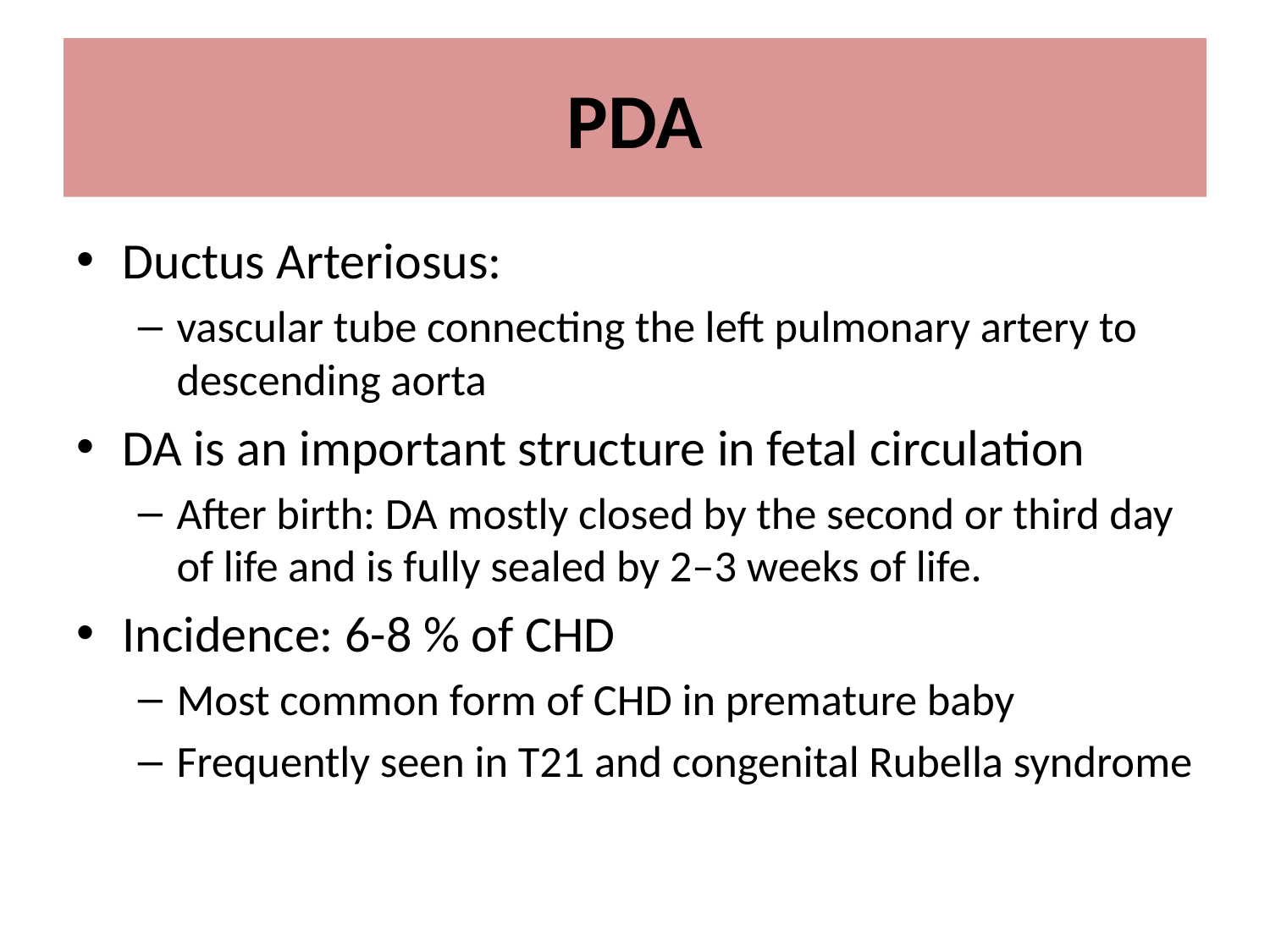

# PDA
Ductus Arteriosus:
vascular tube connecting the left pulmonary artery to descending aorta
DA is an important structure in fetal circulation
After birth: DA mostly closed by the second or third day of life and is fully sealed by 2–3 weeks of life.
Incidence: 6-8 % of CHD
Most common form of CHD in premature baby
Frequently seen in T21 and congenital Rubella syndrome